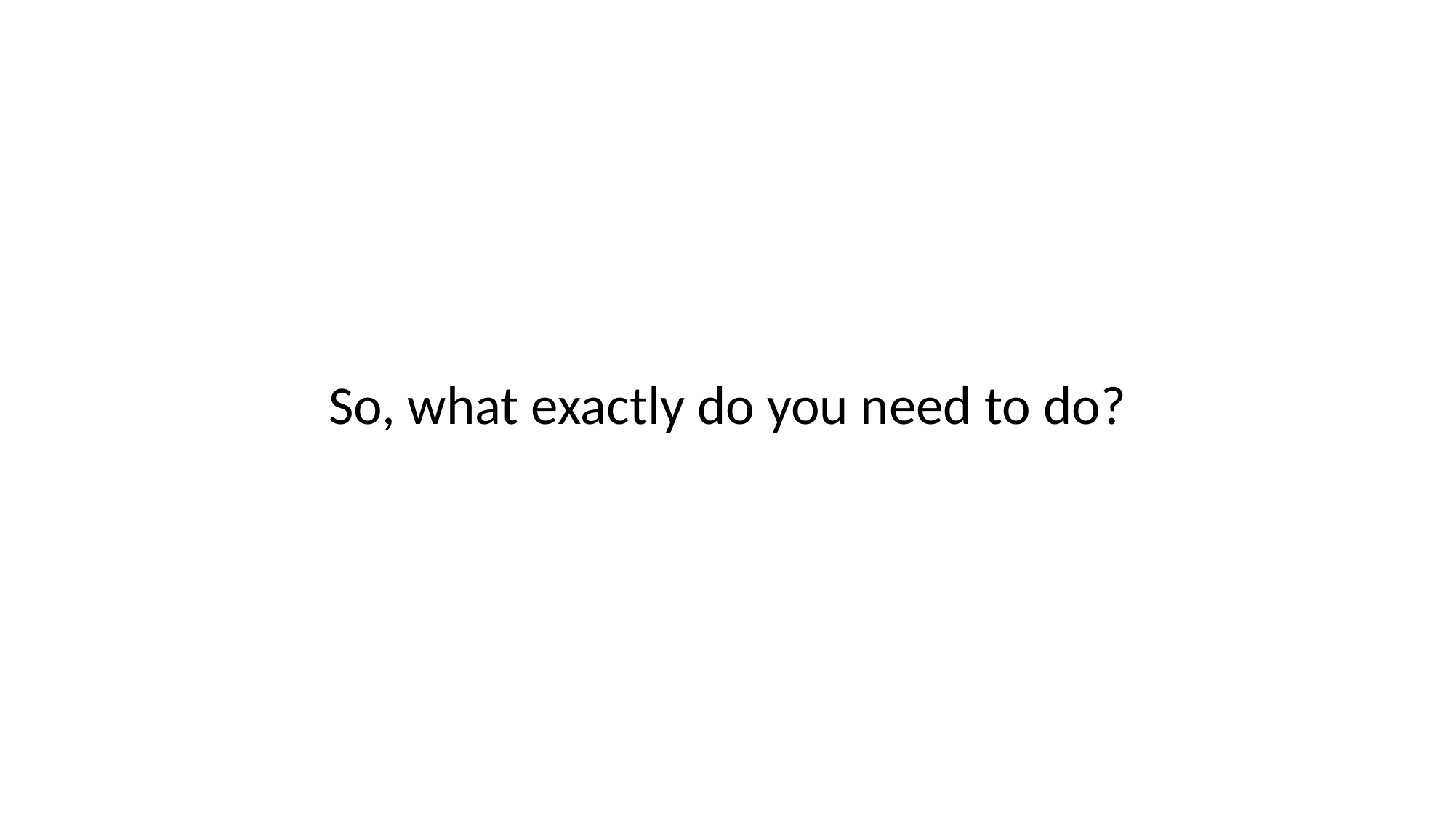

# So, what exactly do you need to do?